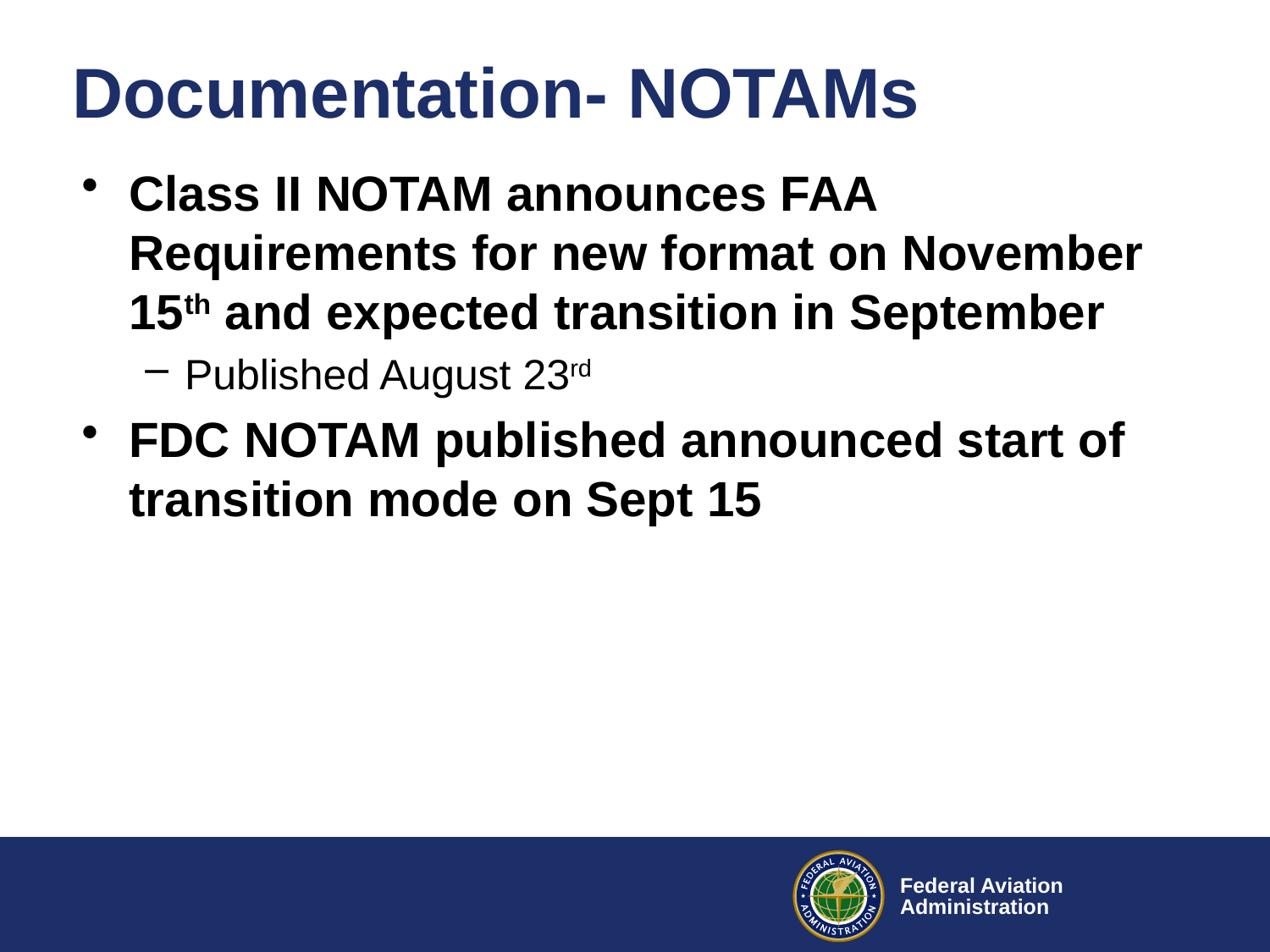

# Documentation- NOTAMs
Class II NOTAM announces FAA Requirements for new format on November 15th and expected transition in September
Published August 23rd
FDC NOTAM published announced start of transition mode on Sept 15